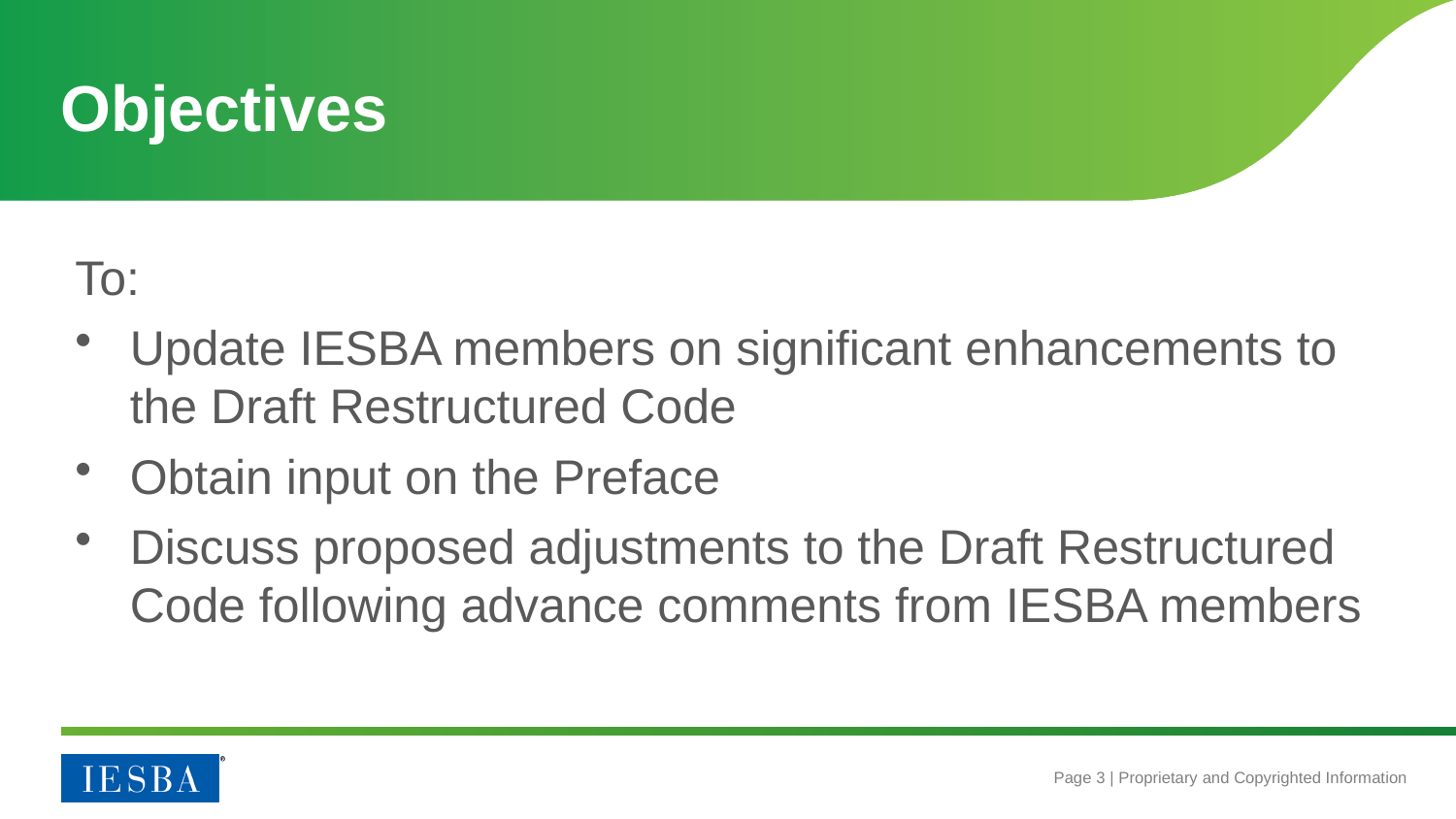

# Objectives
To:
Update IESBA members on significant enhancements to the Draft Restructured Code
Obtain input on the Preface
Discuss proposed adjustments to the Draft Restructured Code following advance comments from IESBA members